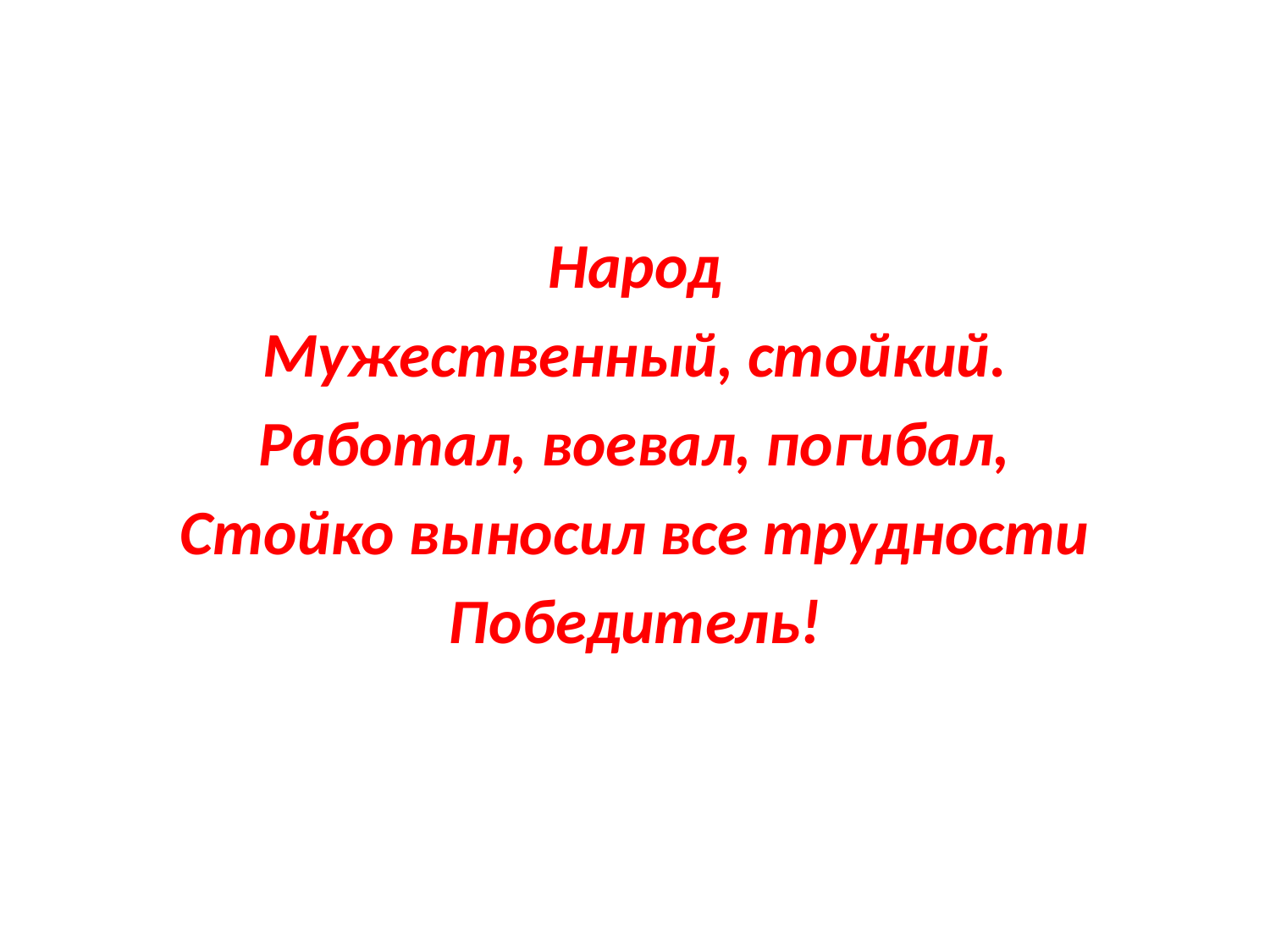

#
Народ
Мужественный, стойкий.
Работал, воевал, погибал,
Стойко выносил все трудности
Победитель!